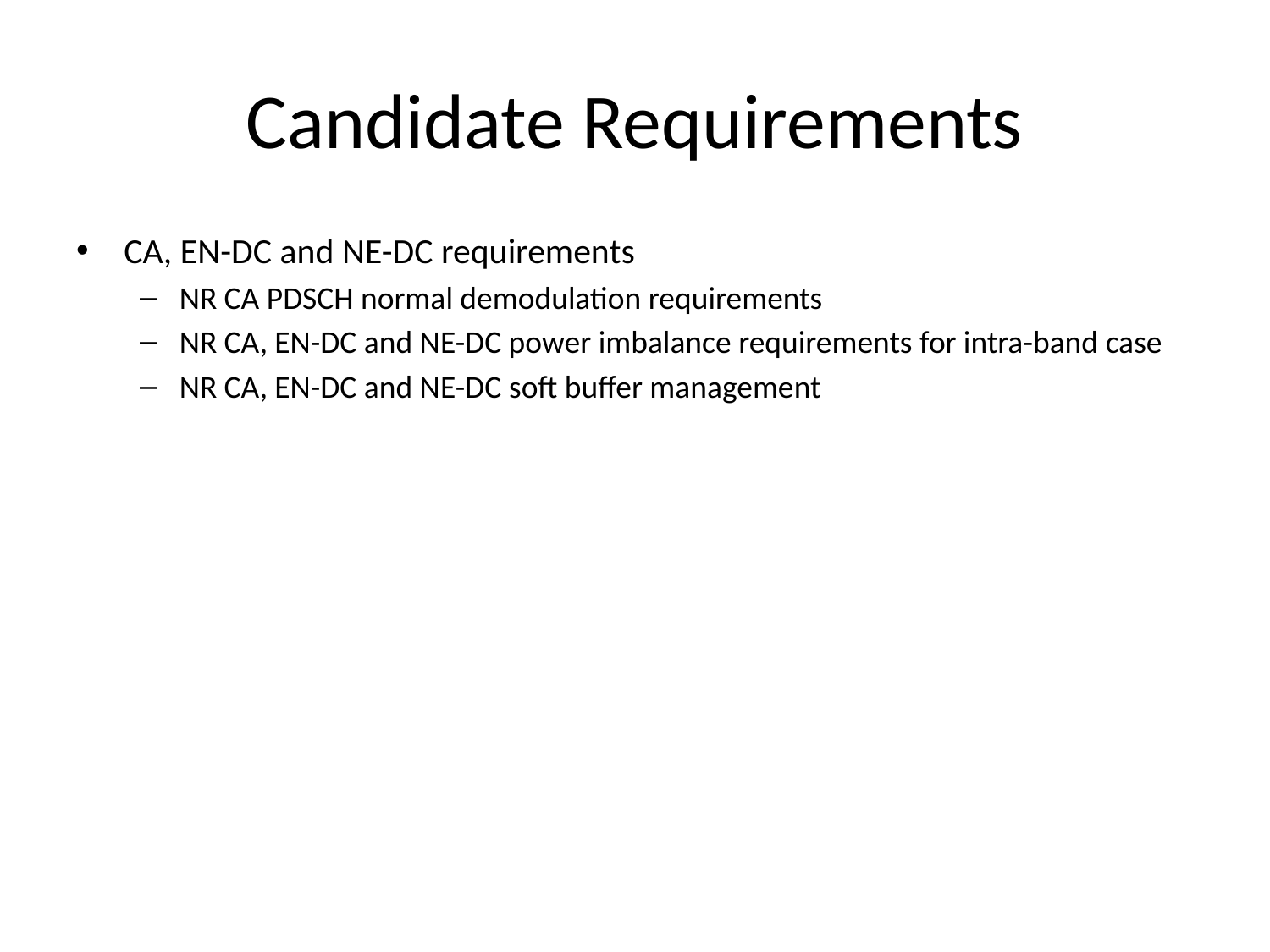

# Candidate Requirements
CA, EN-DC and NE-DC requirements
NR CA PDSCH normal demodulation requirements
NR CA, EN-DC and NE-DC power imbalance requirements for intra-band case
NR CA, EN-DC and NE-DC soft buffer management